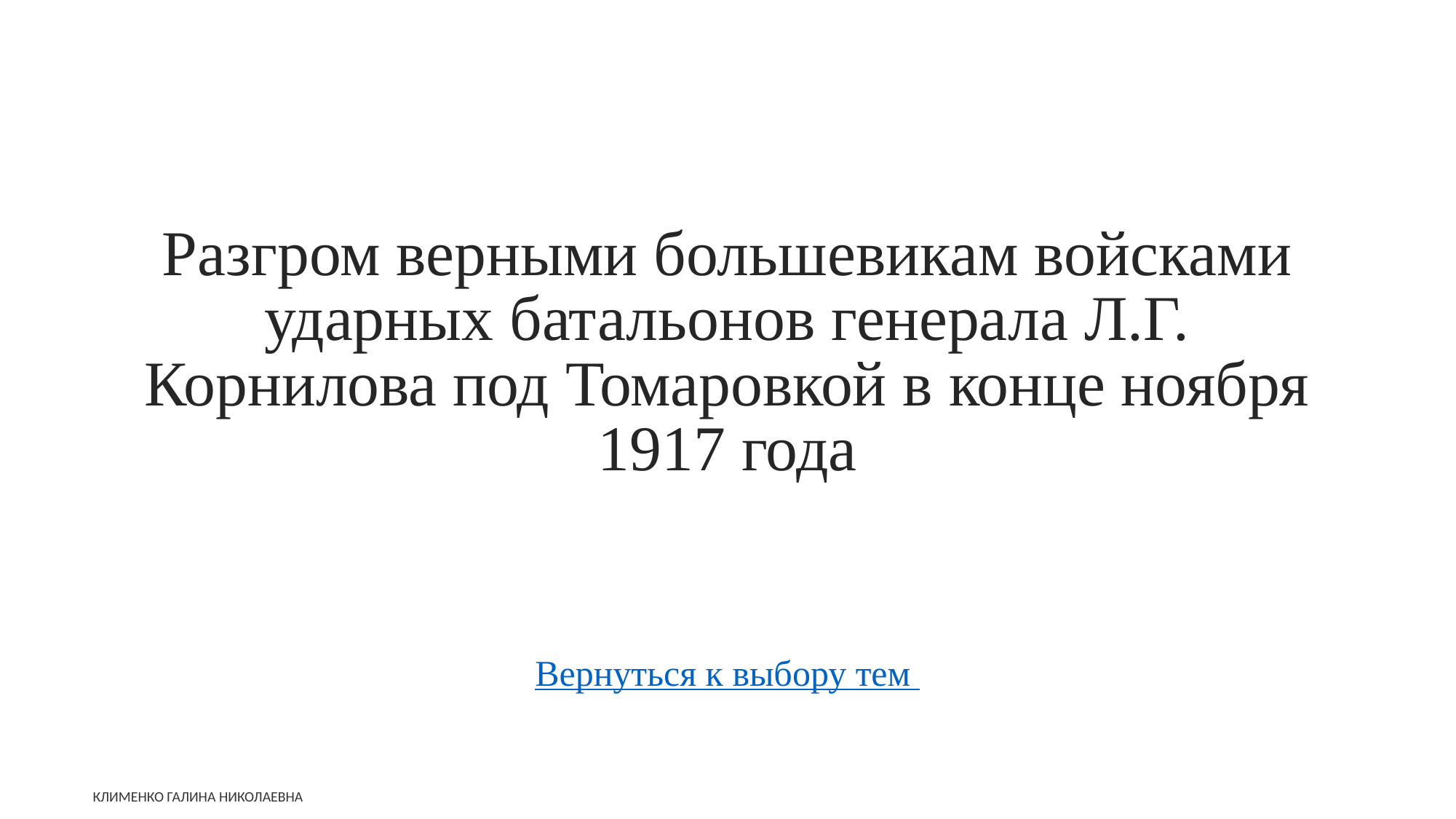

Разгром верными большевикам войсками ударных батальонов генерала Л.Г. Корнилова под Томаровкой в конце ноября 1917 года
Вернуться к выбору тем
Клименко Галина Николаевна